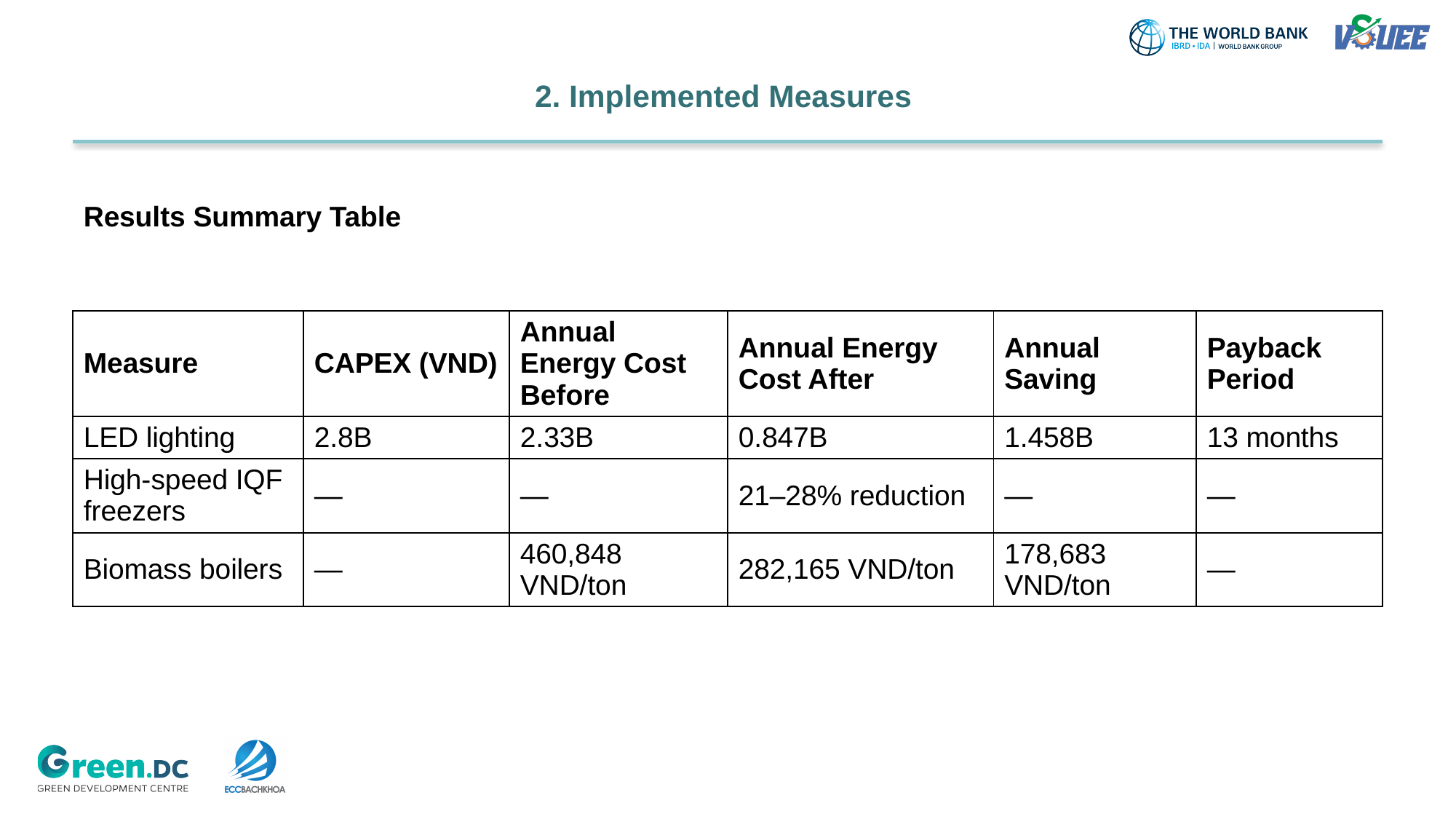

# 2. Implemented Measures
Results Summary Table
| Measure | CAPEX (VND) | Annual Energy Cost Before | Annual Energy Cost After | Annual Saving | Payback Period |
| --- | --- | --- | --- | --- | --- |
| LED lighting | 2.8B | 2.33B | 0.847B | 1.458B | 13 months |
| High-speed IQF freezers | — | — | 21–28% reduction | — | — |
| Biomass boilers | — | 460,848 VND/ton | 282,165 VND/ton | 178,683 VND/ton | — |